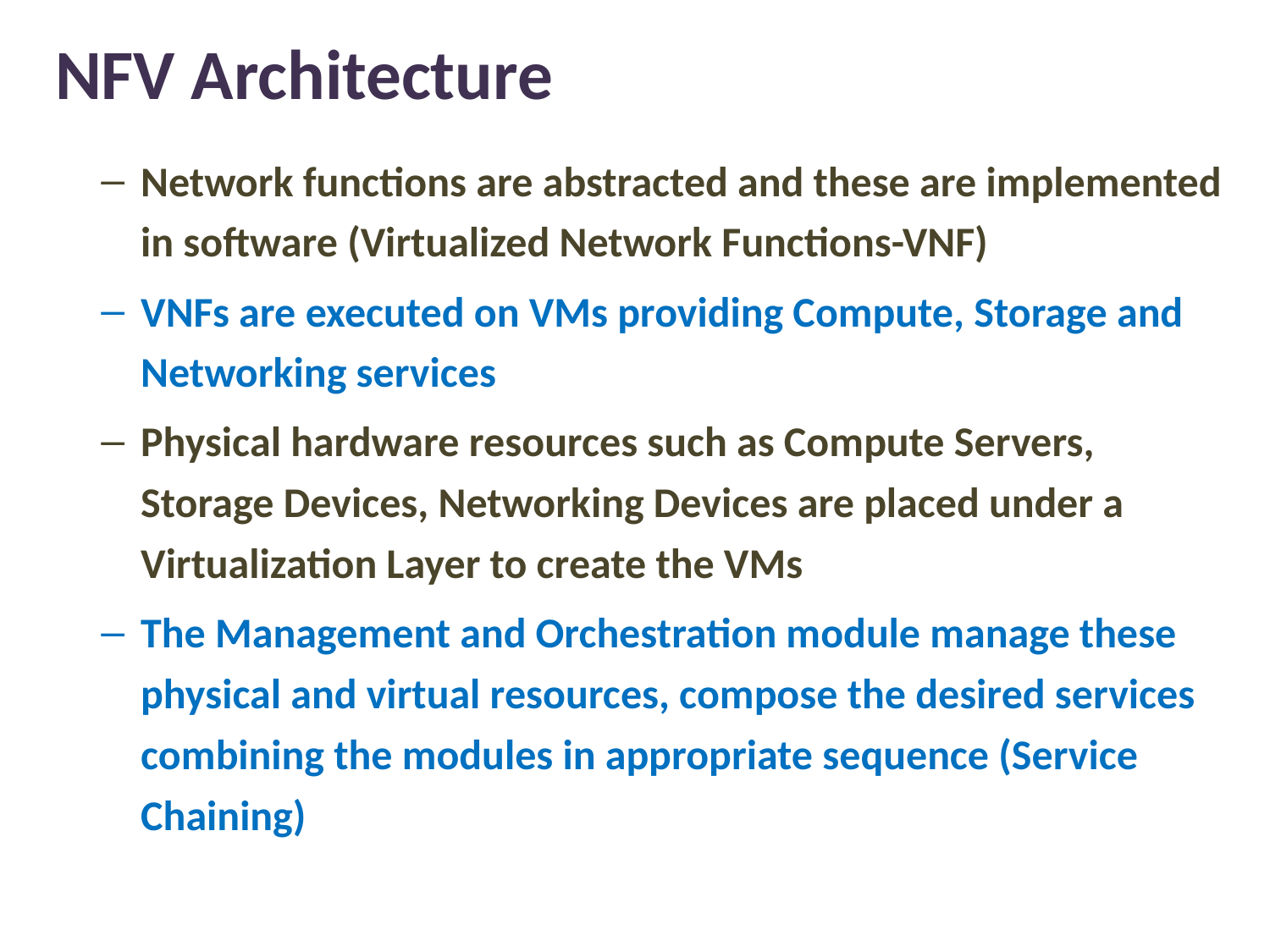

# NFV Architecture
Network functions are abstracted and these are implemented in software (Virtualized Network Functions-VNF)
VNFs are executed on VMs providing Compute, Storage and Networking services
Physical hardware resources such as Compute Servers, Storage Devices, Networking Devices are placed under a Virtualization Layer to create the VMs
The Management and Orchestration module manage these physical and virtual resources, compose the desired services combining the modules in appropriate sequence (Service Chaining)